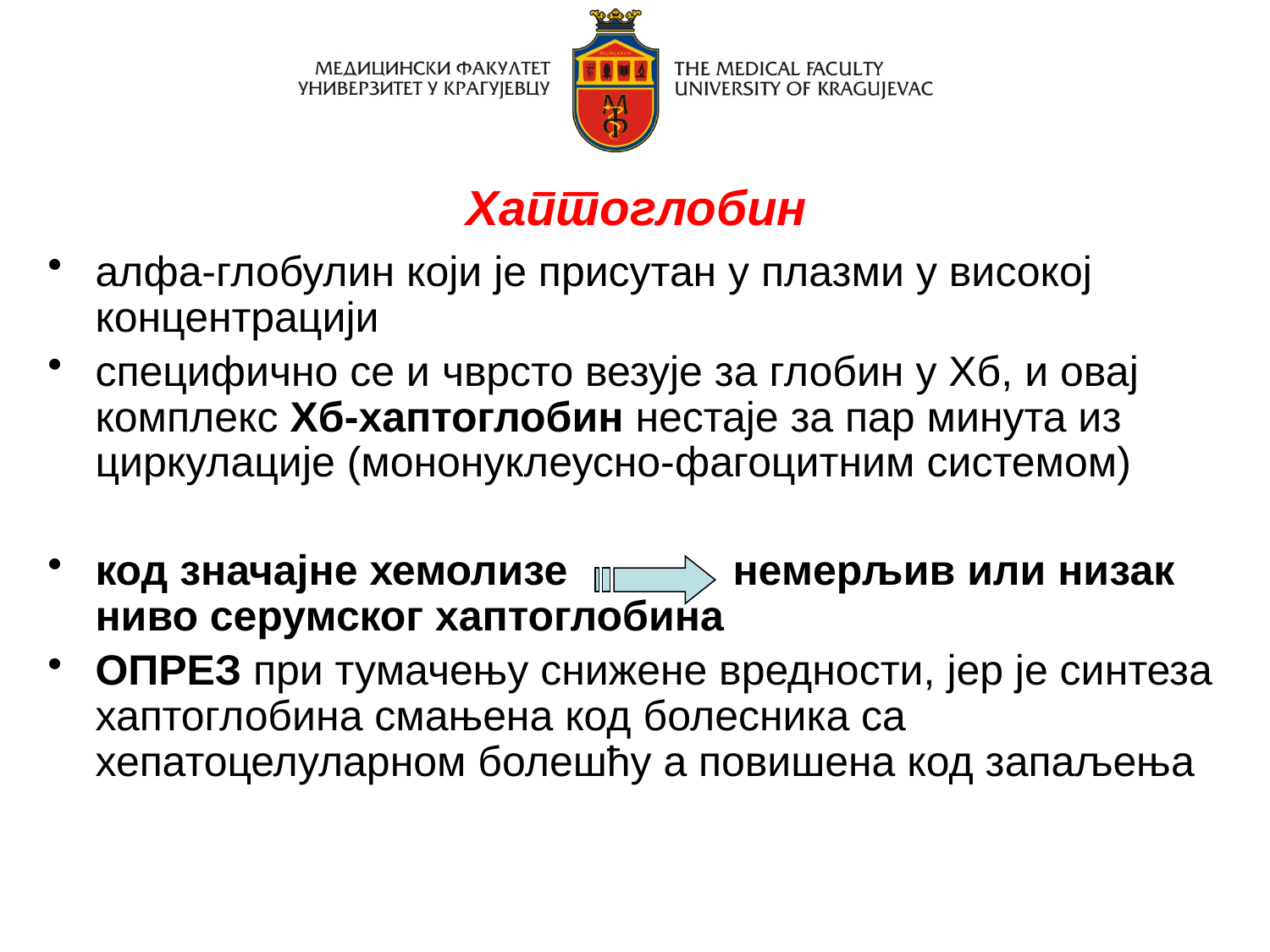

Хаптоглобин
алфа-глобулин који је присутан у плазми у високој концентрацији
специфично се и чврсто везује за глобин у Хб, и овај комплекс Хб-хаптоглобин нестаје за пар минута из циркулације (мононуклеусно-фагоцитним системом)

код значајне хемолизе              немерљив или низак ниво серумског хаптоглобина
ОПРЕЗ при тумачењу снижене вредности, јер је синтеза хаптоглобина смањена код болесника са хепатоцелуларном болешћу а повишена код запаљења